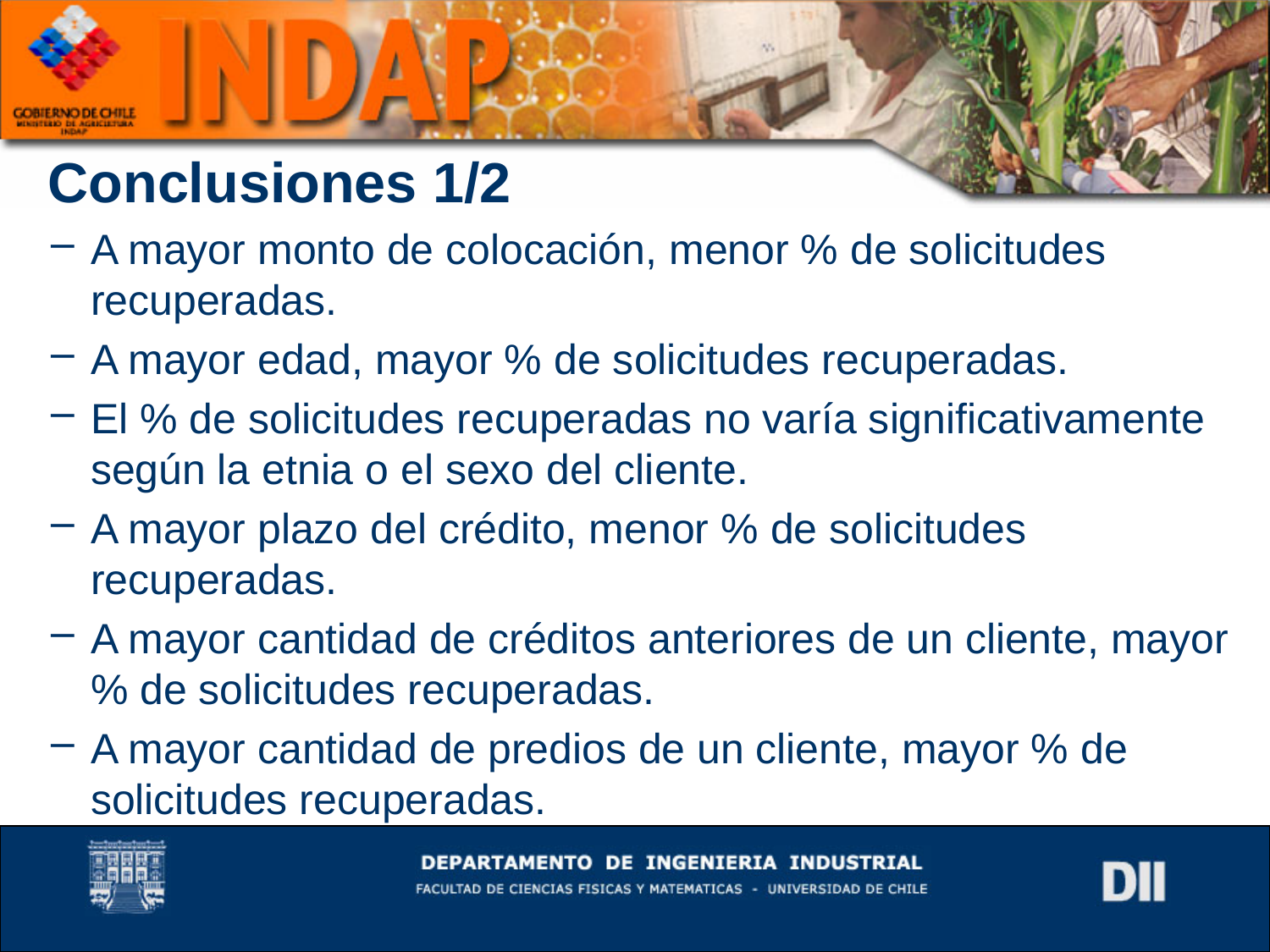

# Conclusiones 1/2
A mayor monto de colocación, menor % de solicitudes recuperadas.
A mayor edad, mayor % de solicitudes recuperadas.
El % de solicitudes recuperadas no varía significativamente según la etnia o el sexo del cliente.
A mayor plazo del crédito, menor % de solicitudes recuperadas.
A mayor cantidad de créditos anteriores de un cliente, mayor % de solicitudes recuperadas.
A mayor cantidad de predios de un cliente, mayor % de solicitudes recuperadas.